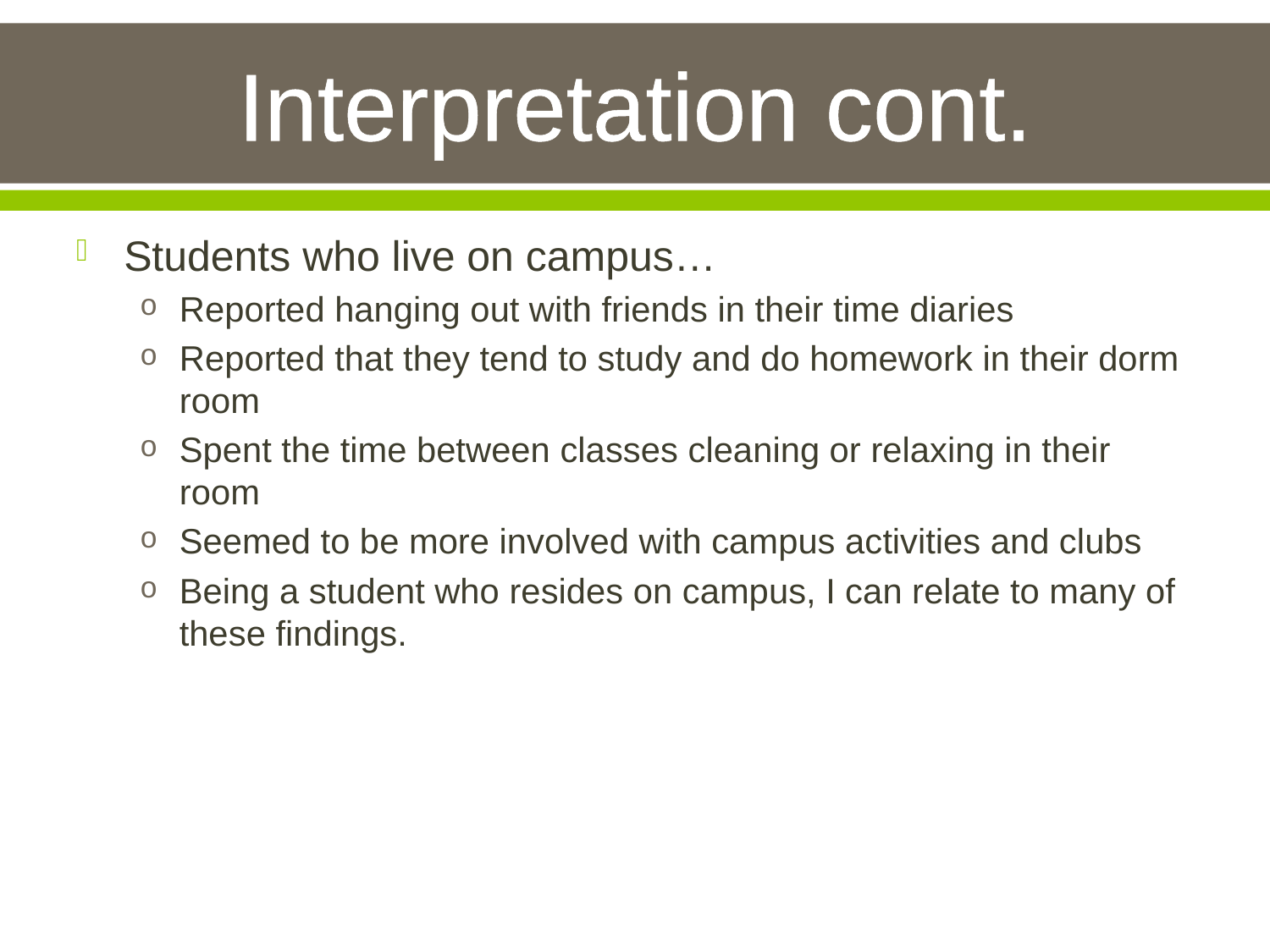

# Interpretation cont.
Students who live on campus…
Reported hanging out with friends in their time diaries
Reported that they tend to study and do homework in their dorm room
Spent the time between classes cleaning or relaxing in their room
Seemed to be more involved with campus activities and clubs
Being a student who resides on campus, I can relate to many of these findings.